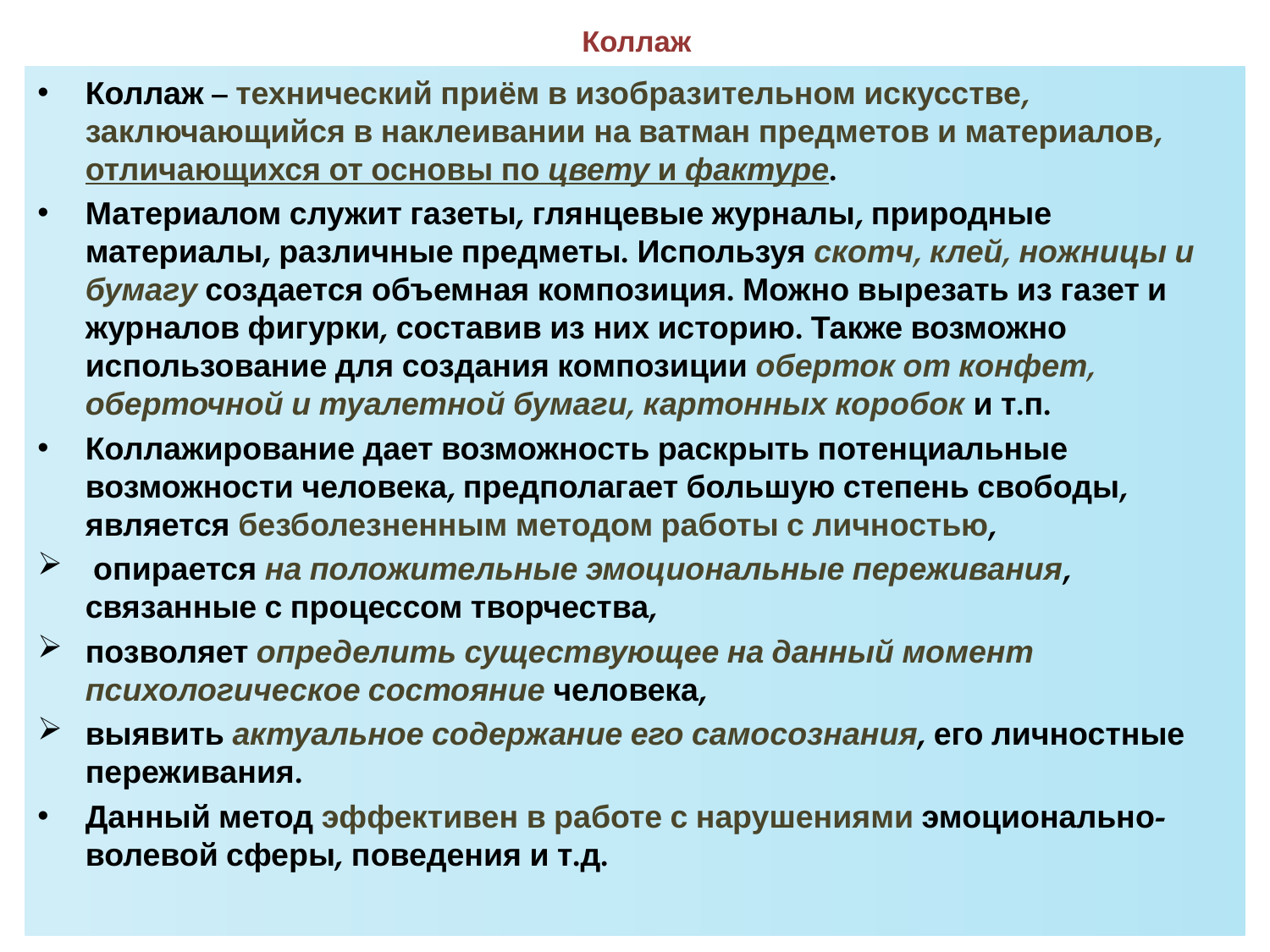

# Коллаж
Коллаж – технический приём в изобразительном искусстве, заключающийся в наклеивании на ватман предметов и материалов, отличающихся от основы по цвету и фактуре.
Материалом служит газеты, глянцевые журналы, природные материалы, различные предметы. Используя скотч, клей, ножницы и бумагу создается объемная композиция. Можно вырезать из газет и журналов фигурки, составив из них историю. Также возможно использование для создания композиции оберток от конфет, оберточной и туалетной бумаги, картонных коробок и т.п.
Коллажирование дает возможность раскрыть потенциальные возможности человека, предполагает большую степень свободы, является безболезненным методом работы с личностью,
 опирается на положительные эмоциональные переживания, связанные с процессом творчества,
позволяет определить существующее на данный момент психологическое состояние человека,
выявить актуальное содержание его самосознания, его личностные переживания.
Данный метод эффективен в работе с нарушениями эмоционально-волевой сферы, поведения и т.д.